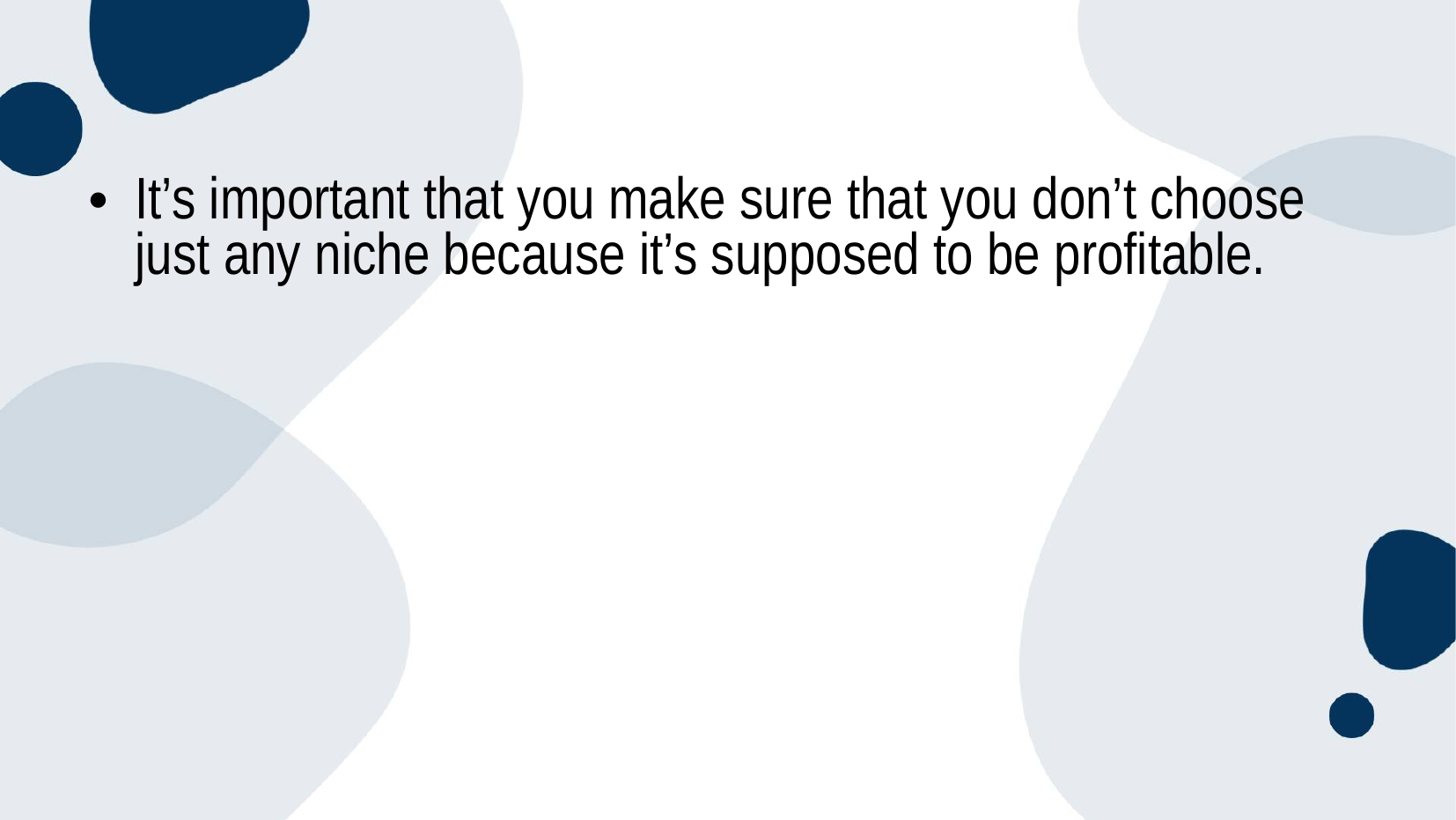

# It’s important that you make sure that you don’t choose just any niche because it’s supposed to be profitable.